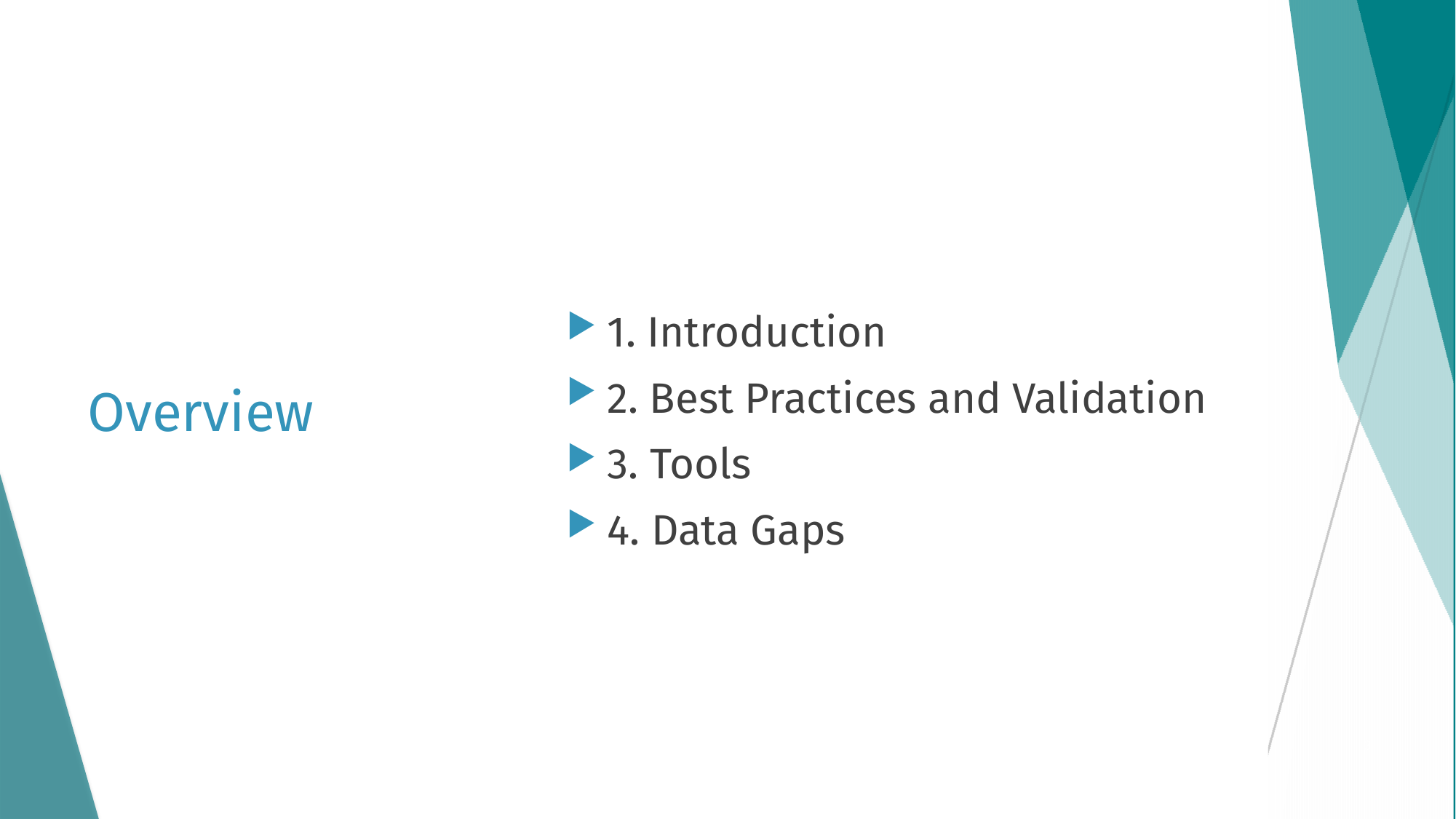

# Overview
1. Introduction
2. Best Practices and Validation
3. Tools
4. Data Gaps
3